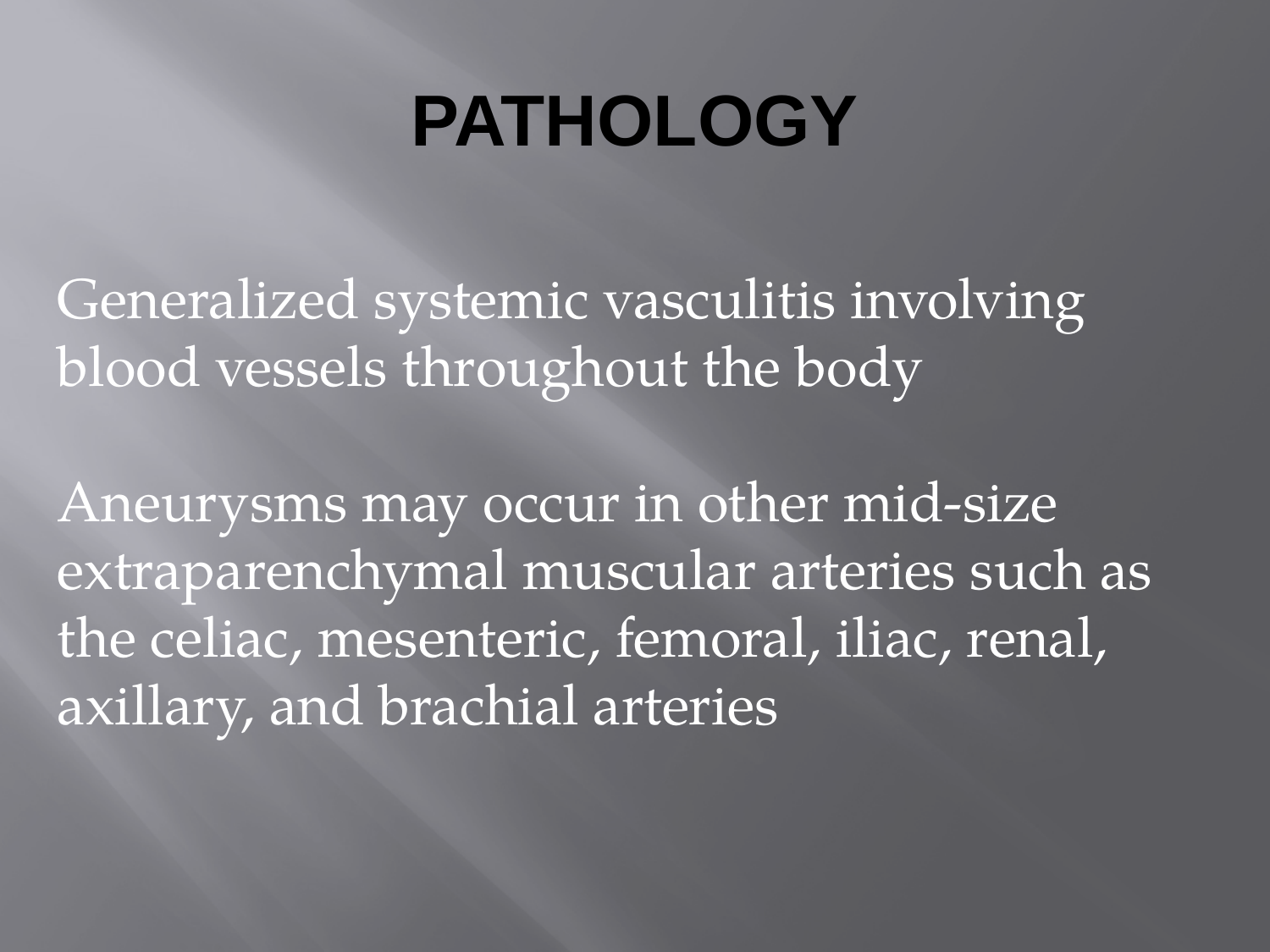

# PATHOLOGY
Generalized systemic vasculitis involving blood vessels throughout the body

Aneurysms may occur in other mid-size extraparenchymal muscular arteries such as the celiac, mesenteric, femoral, iliac, renal, axillary, and brachial arteries